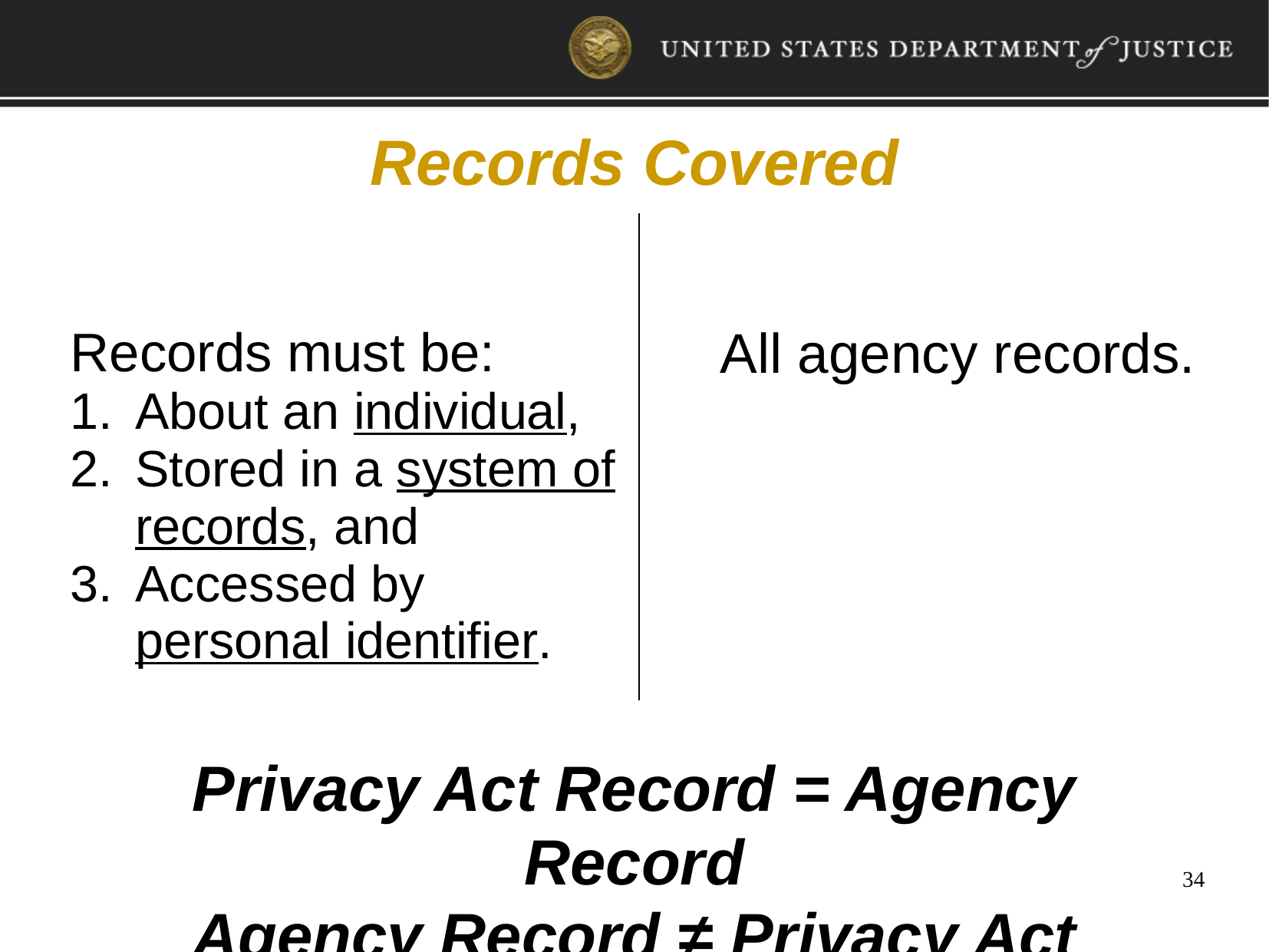

Records Covered
| Privacy Act | FOIA |
| --- | --- |
| Records must be: About an individual, Stored in a system of records, and Accessed by personal identifier. | All agency records. |
Privacy Act Record = Agency Record
Agency Record ≠ Privacy Act Record
34